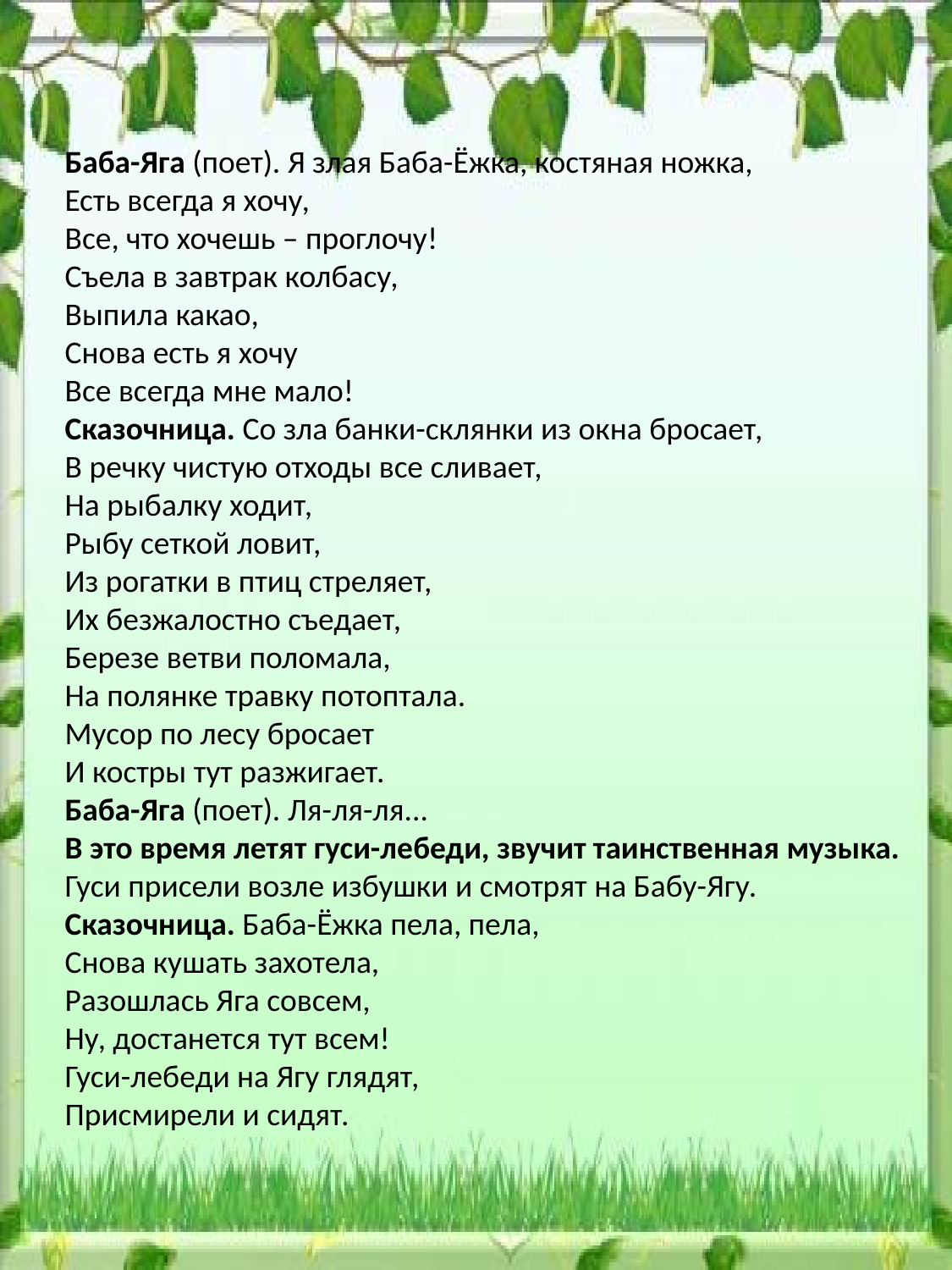

Баба-Яга (поет). Я злая Баба-Ёжка, костяная ножка,
Есть всегда я хочу,
Все, что хочешь – проглочу!
Съела в завтрак колбасу,
Выпила какао,
Снова есть я хочу
Все всегда мне мало!
Сказочница. Со зла банки-склянки из окна бросает,
В речку чистую отходы все сливает,
На рыбалку ходит,
Рыбу сеткой ловит,
Из рогатки в птиц стреляет,
Их безжалостно съедает,
Березе ветви поломала,
На полянке травку потоптала.
Мусор по лесу бросает
И костры тут разжигает.
Баба-Яга (поет). Ля-ля-ля...
В это время летят гуси-лебеди, звучит таинственная музыка. Гуси присели возле избушки и смотрят на Бабу-Ягу.
Сказочница. Баба-Ёжка пела, пела,
Снова кушать захотела,
Разошлась Яга совсем,
Ну, достанется тут всем!
Гуси-лебеди на Ягу глядят,
Присмирели и сидят.